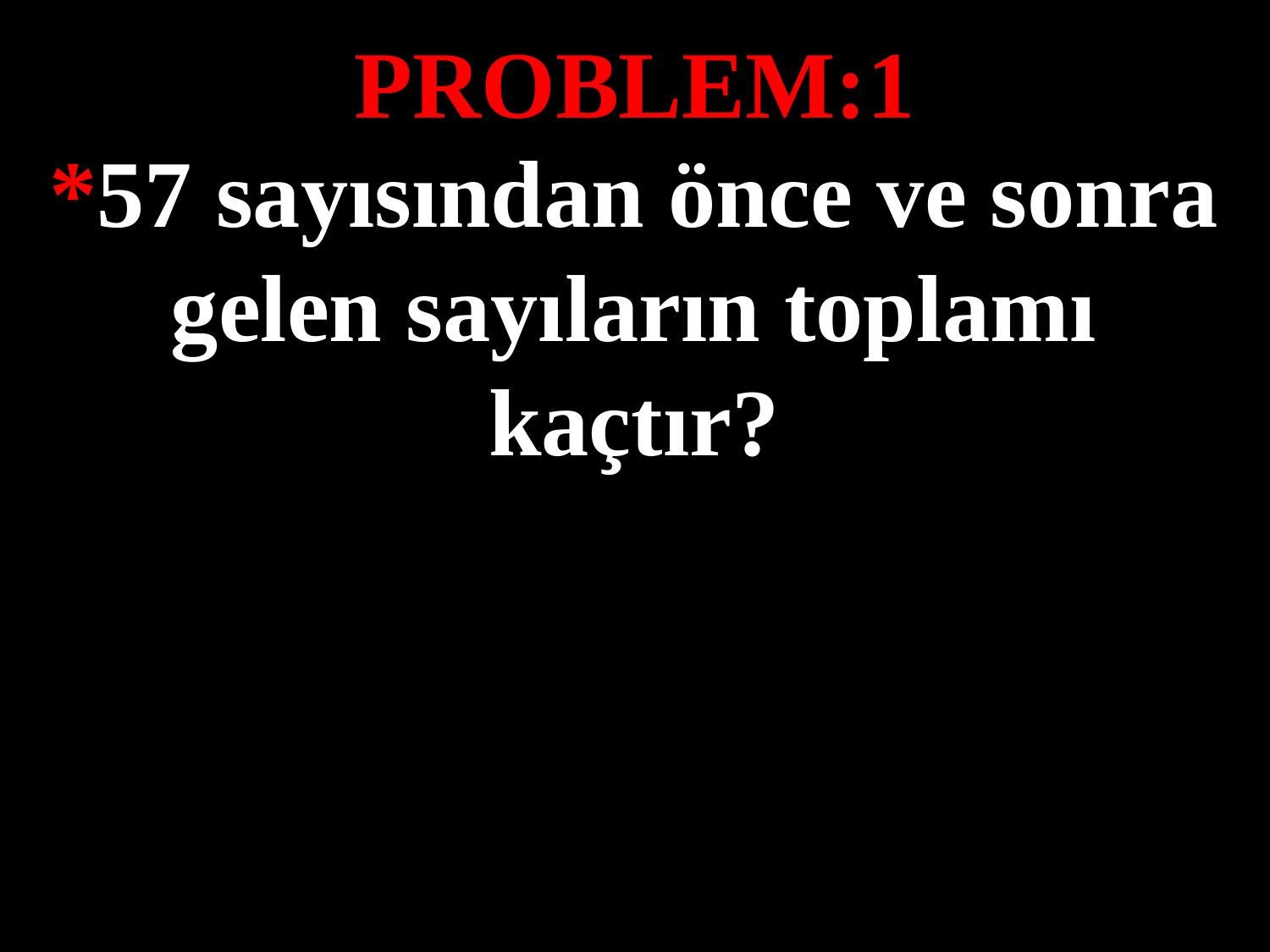

PROBLEM:1
*57 sayısından önce ve sonra gelen sayıların toplamı kaçtır?
#